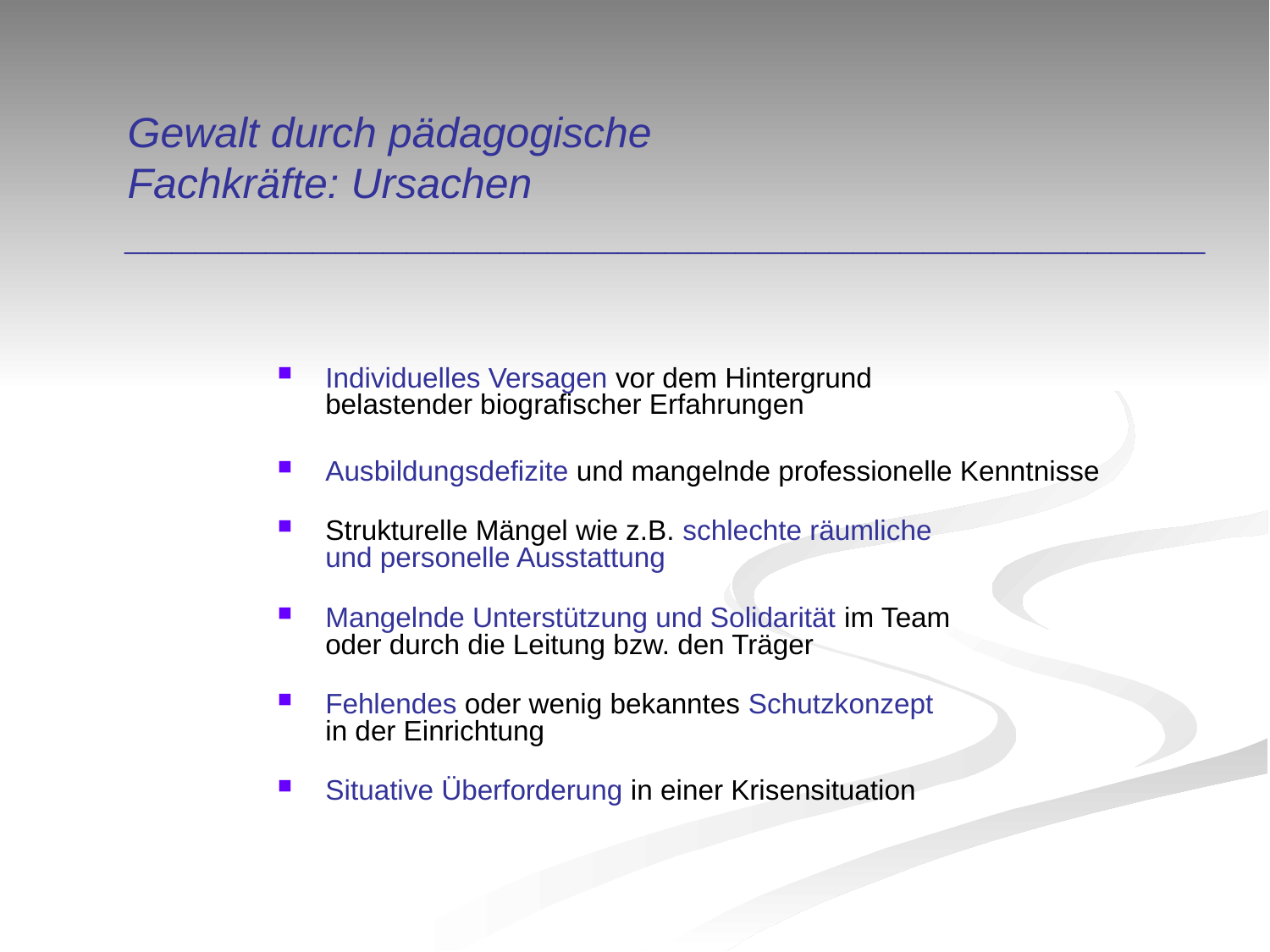

# Gewalt durch pädagogische Fachkräfte: Ursachen ______________________________________________
Individuelles Versagen vor dem Hintergrund
belastender biografischer Erfahrungen
Ausbildungsdefizite und mangelnde professionelle Kenntnisse
Strukturelle Mängel wie z.B. schlechte räumliche
und personelle Ausstattung
Mangelnde Unterstützung und Solidarität im Team
oder durch die Leitung bzw. den Träger
Fehlendes oder wenig bekanntes Schutzkonzept
in der Einrichtung
Situative Überforderung in einer Krisensituation